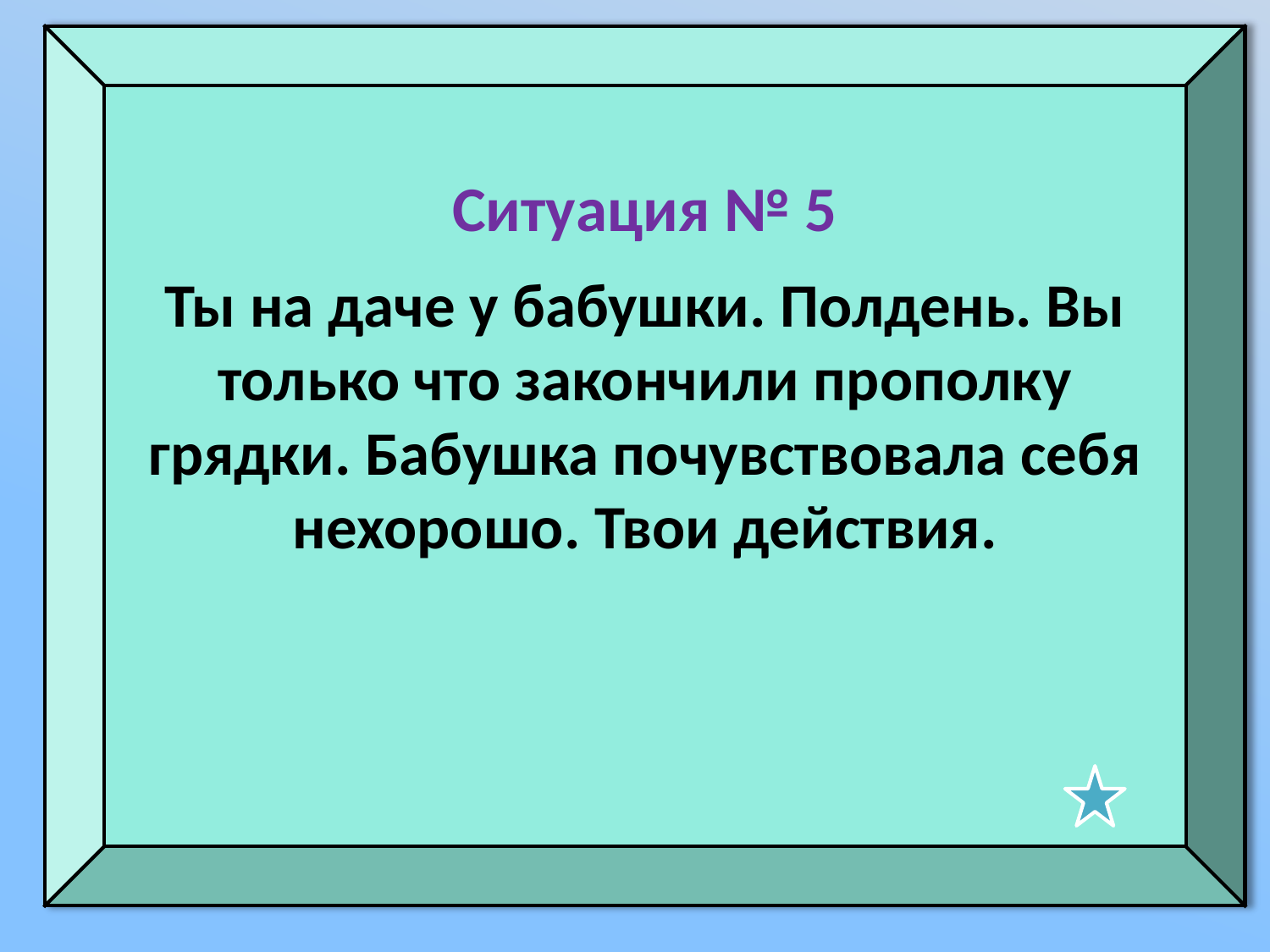

Ситуация № 5

Ты на даче у бабушки. Полдень. Вы только что закончили прополку грядки. Бабушка почувствовала себя нехорошо. Твои действия.